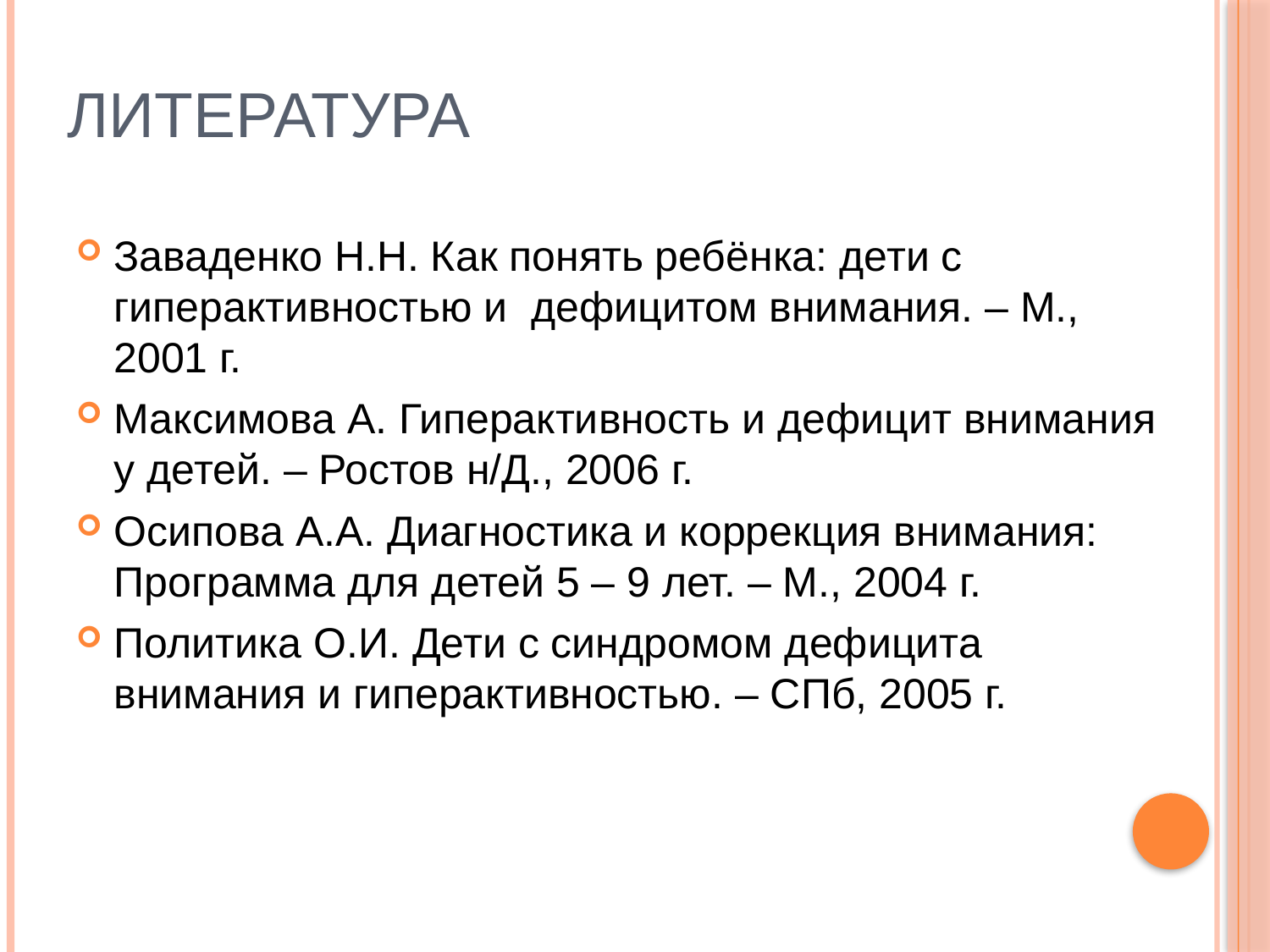

# Литература
Заваденко Н.Н. Как понять ребёнка: дети с гиперактивностью и  дефицитом внимания. – М., 2001 г.
Максимова А. Гиперактивность и дефицит внимания у детей. – Ростов н/Д., 2006 г.
Осипова А.А. Диагностика и коррекция внимания: Программа для детей 5 – 9 лет. – М., 2004 г.
Политика О.И. Дети с синдромом дефицита внимания и гиперактивностью. – СПб, 2005 г.